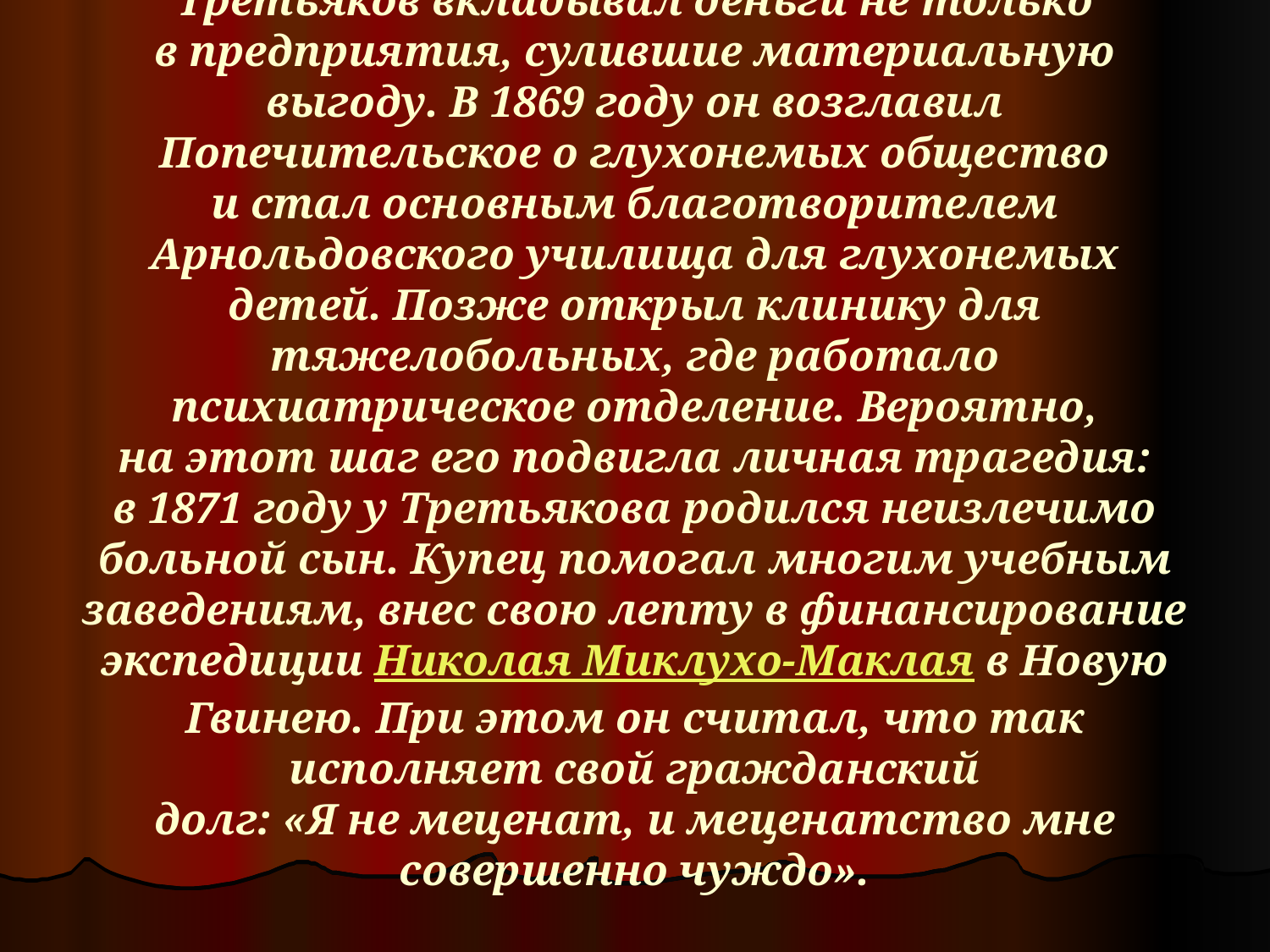

# Третьяков вкладывал деньги не только в предприятия, сулившие материальную выгоду. В 1869 году он возглавил Попечительское о глухонемых общество и стал основным благотворителем Арнольдовского училища для глухонемых детей. Позже открыл клинику для тяжелобольных, где работало психиатрическое отделение. Вероятно, на этот шаг его подвигла личная трагедия: в 1871 году у Третьякова родился неизлечимо больной сын. Купец помогал многим учебным заведениям, внес свою лепту в финансирование экспедиции Николая Миклухо-Маклая в Новую Гвинею. При этом он считал, что так исполняет свой гражданский долг: «Я не меценат, и меценатство мне совершенно чуждо».